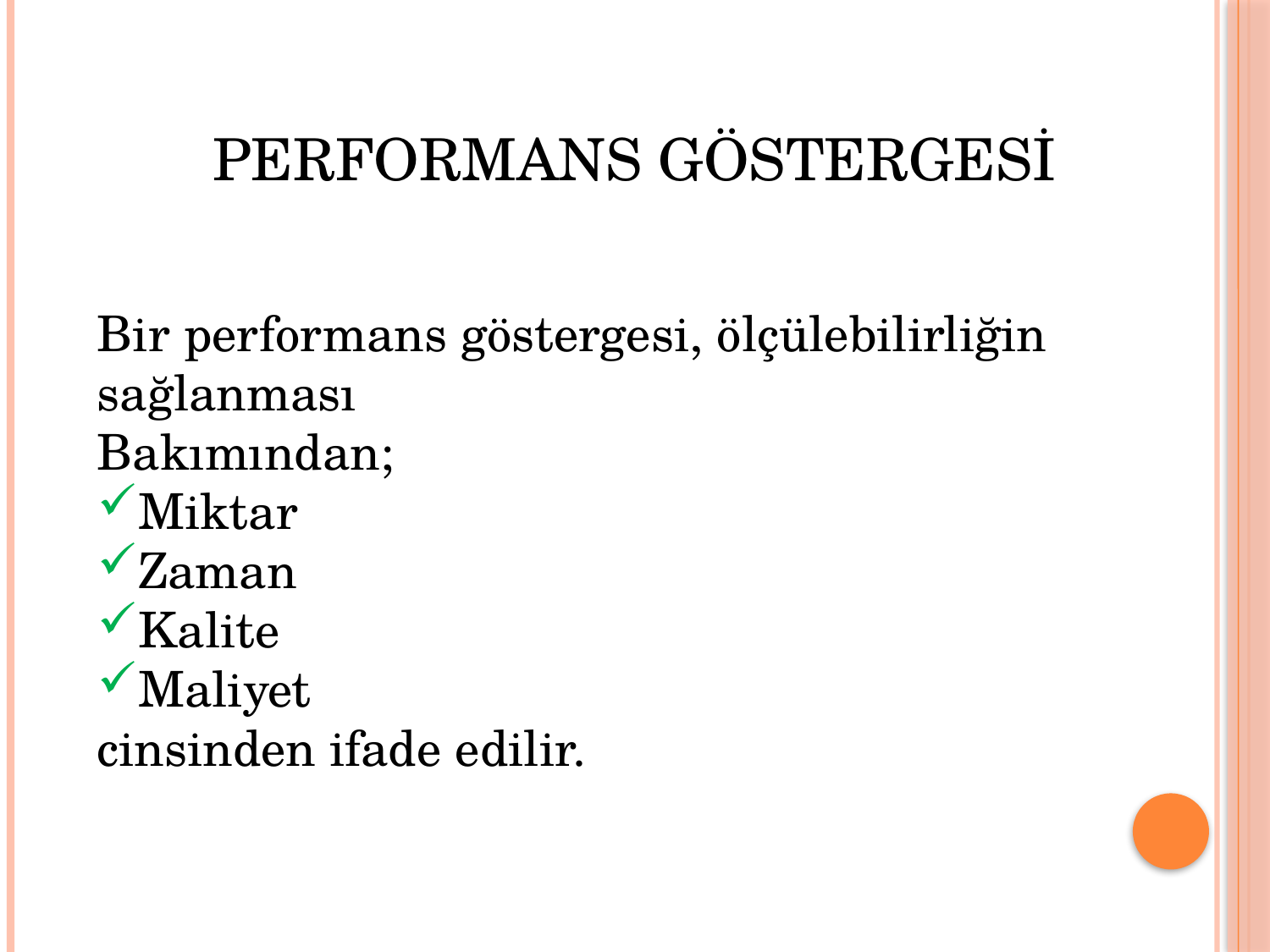

PERFORMANS GÖSTERGESİ
Bir performans göstergesi, ölçülebilirliğin sağlanması
Bakımından;
Miktar
Zaman
Kalite
Maliyet
cinsinden ifade edilir.